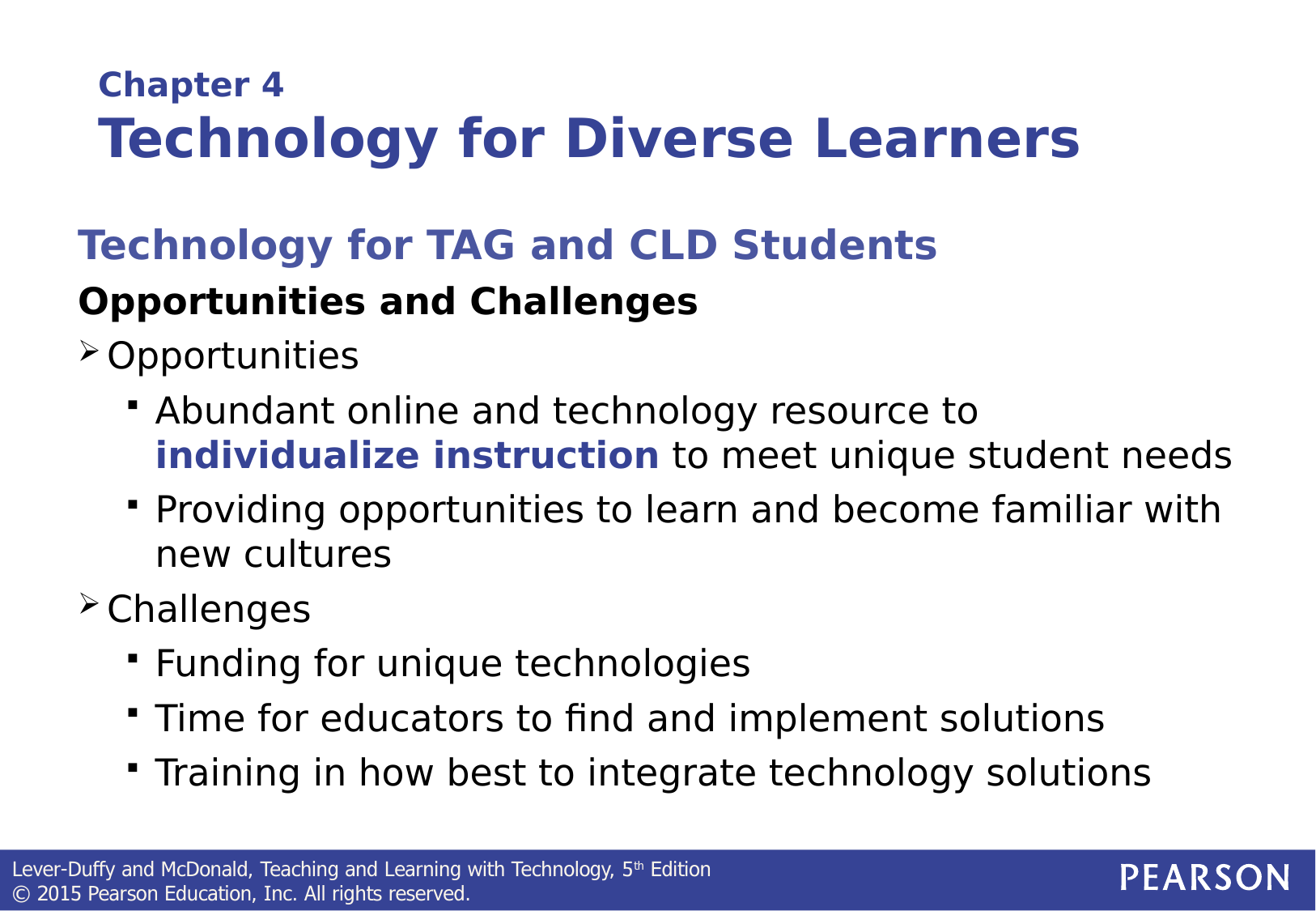

Chapter 4
Technology for Diverse Learners
Technology for TAG and CLD Students
Opportunities and Challenges
Opportunities
Abundant online and technology resource to individualize instruction to meet unique student needs
Providing opportunities to learn and become familiar with new cultures
Challenges
Funding for unique technologies
Time for educators to find and implement solutions
Training in how best to integrate technology solutions